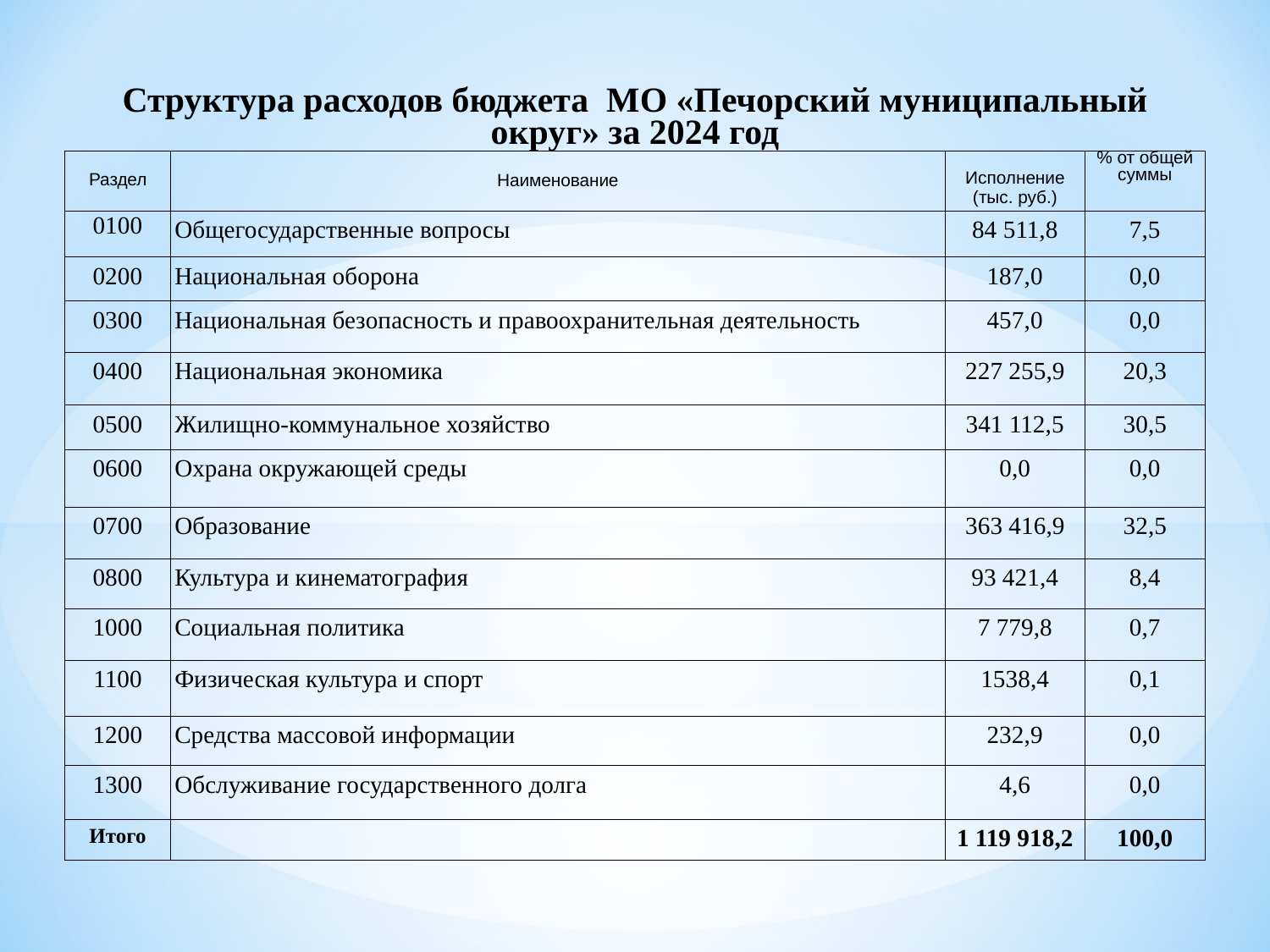

| Структура расходов бюджета МО «Печорский муниципальный округ» за 2024 год |  |  |  |
| --- | --- | --- | --- |
| Раздел | Наименование | Исполнение (тыс. руб.) | % от общей суммы |
| 0100 | Общегосударственные вопросы | 84 511,8 | 7,5 |
| 0200 | Национальная оборона | 187,0 | 0,0 |
| 0300 | Национальная безопасность и правоохранительная деятельность | 457,0 | 0,0 |
| 0400 | Национальная экономика | 227 255,9 | 20,3 |
| 0500 | Жилищно-коммунальное хозяйство | 341 112,5 | 30,5 |
| 0600 | Охрана окружающей среды | 0,0 | 0,0 |
| 0700 | Образование | 363 416,9 | 32,5 |
| 0800 | Культура и кинематография | 93 421,4 | 8,4 |
| 1000 | Социальная политика | 7 779,8 | 0,7 |
| 1100 | Физическая культура и спорт | 1538,4 | 0,1 |
| 1200 | Средства массовой информации | 232,9 | 0,0 |
| 1300 | Обслуживание государственного долга | 4,6 | 0,0 |
| Итого |  | 1 119 918,2 | 100,0 |